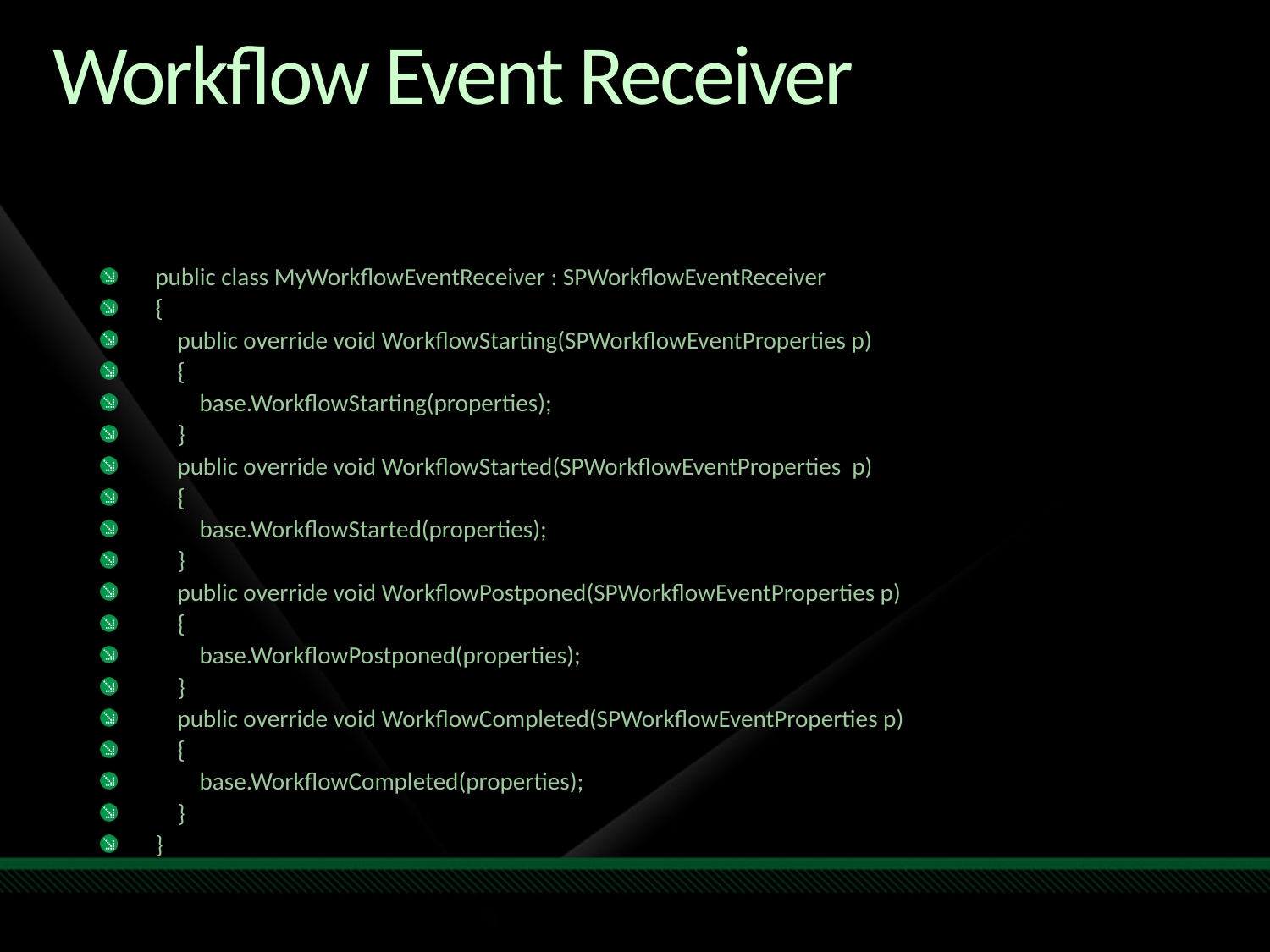

# Workflow Event Receiver
public class MyWorkflowEventReceiver : SPWorkflowEventReceiver
{
    public override void WorkflowStarting(SPWorkflowEventProperties p)
    {
        base.WorkflowStarting(properties);
    }
    public override void WorkflowStarted(SPWorkflowEventProperties  p)
    {
        base.WorkflowStarted(properties);
    }
    public override void WorkflowPostponed(SPWorkflowEventProperties p)
    {
        base.WorkflowPostponed(properties);
    }
    public override void WorkflowCompleted(SPWorkflowEventProperties p)
    {
        base.WorkflowCompleted(properties);
    }
}